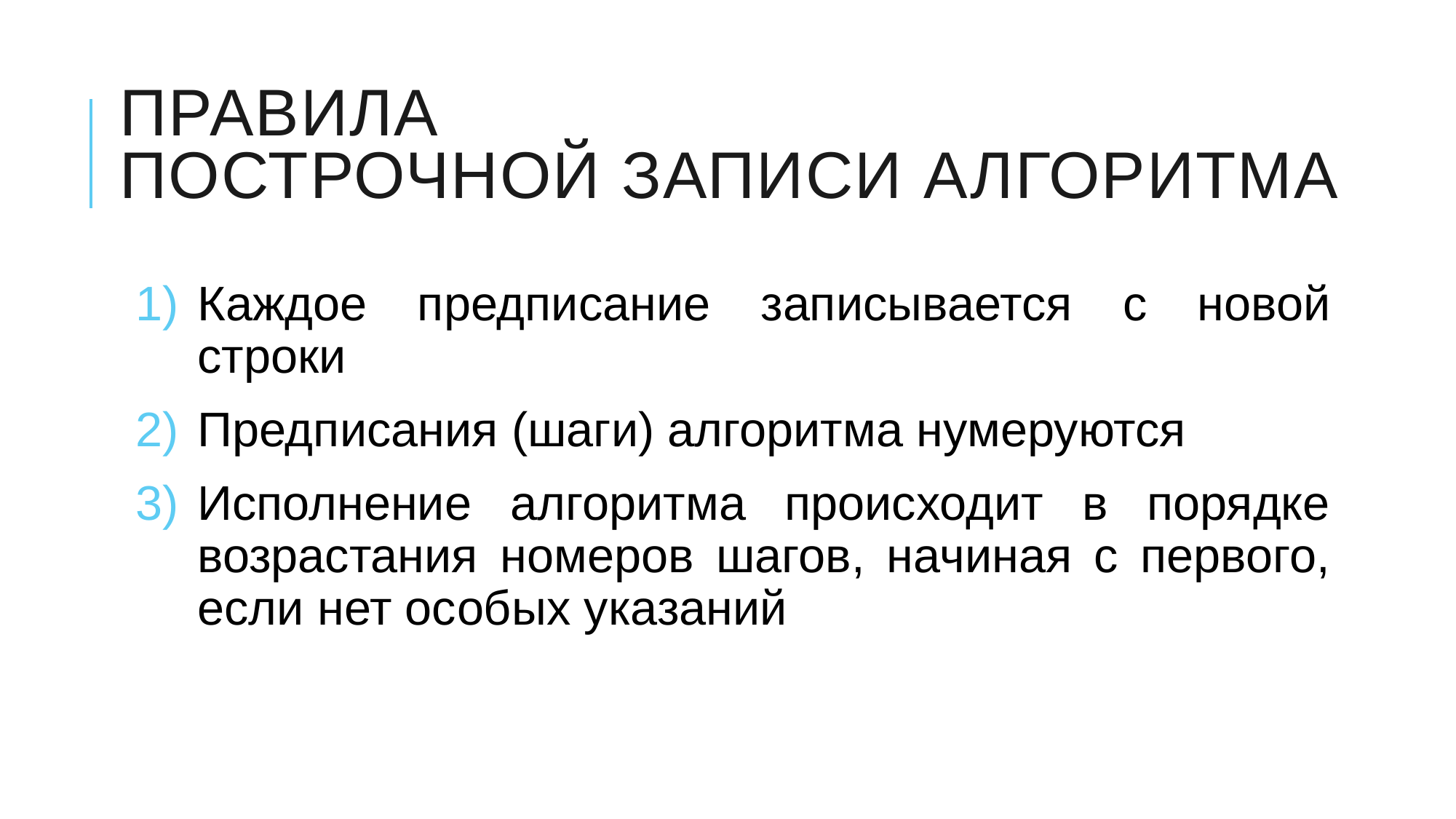

Правила
Построчной записи алгоритма
Каждое предписание записывается с новой строки
Предписания (шаги) алгоритма нумеруются
Исполнение алгоритма происходит в порядке возрастания номеров шагов, начиная с первого, если нет особых указаний